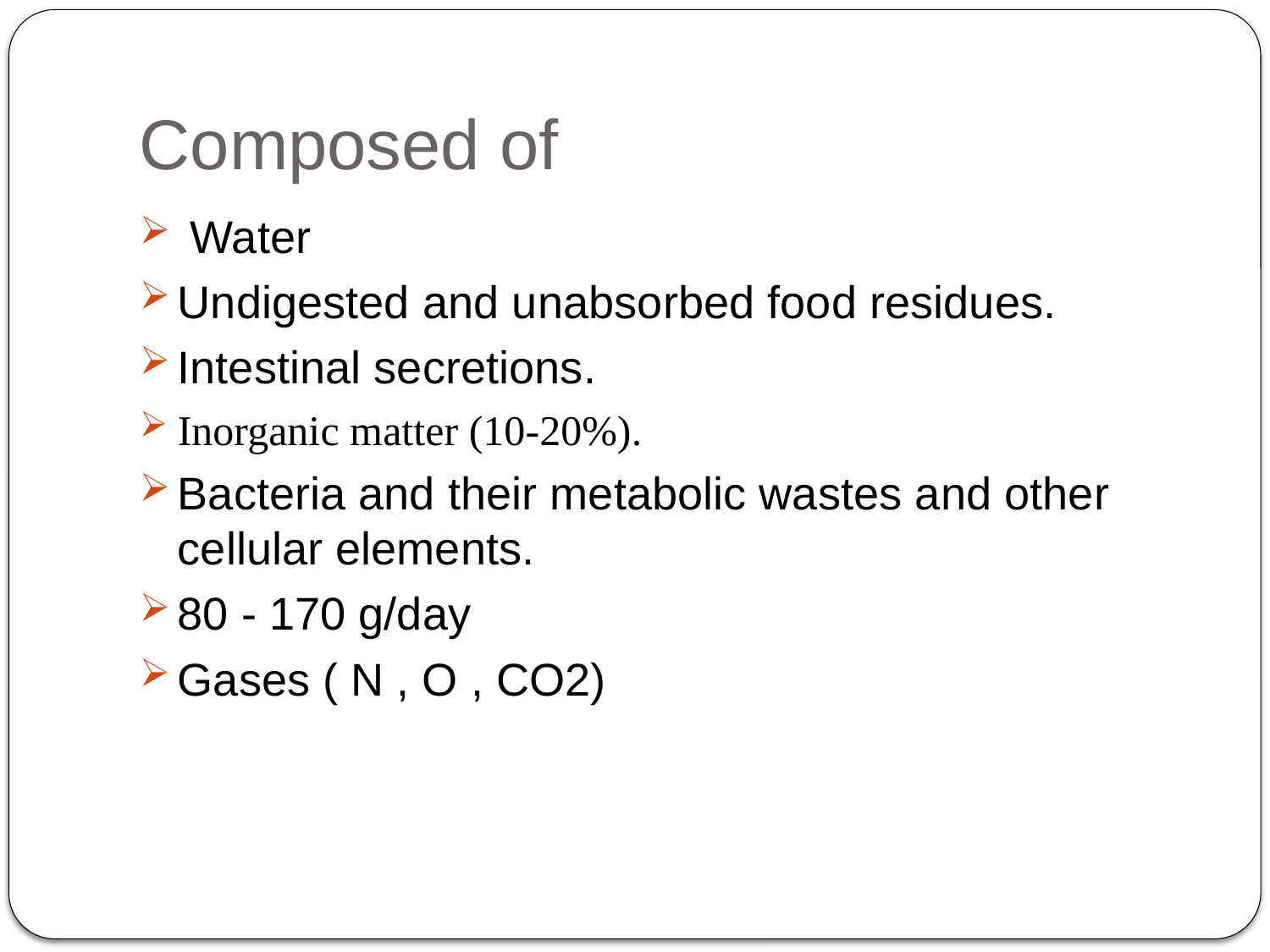

# Composed of
 Water
Undigested and unabsorbed food residues.
Intestinal secretions.
Inorganic matter (10-20%).
Bacteria and their metabolic wastes and other cellular elements.
80 - 170 g/day
Gases ( N , O , CO2)